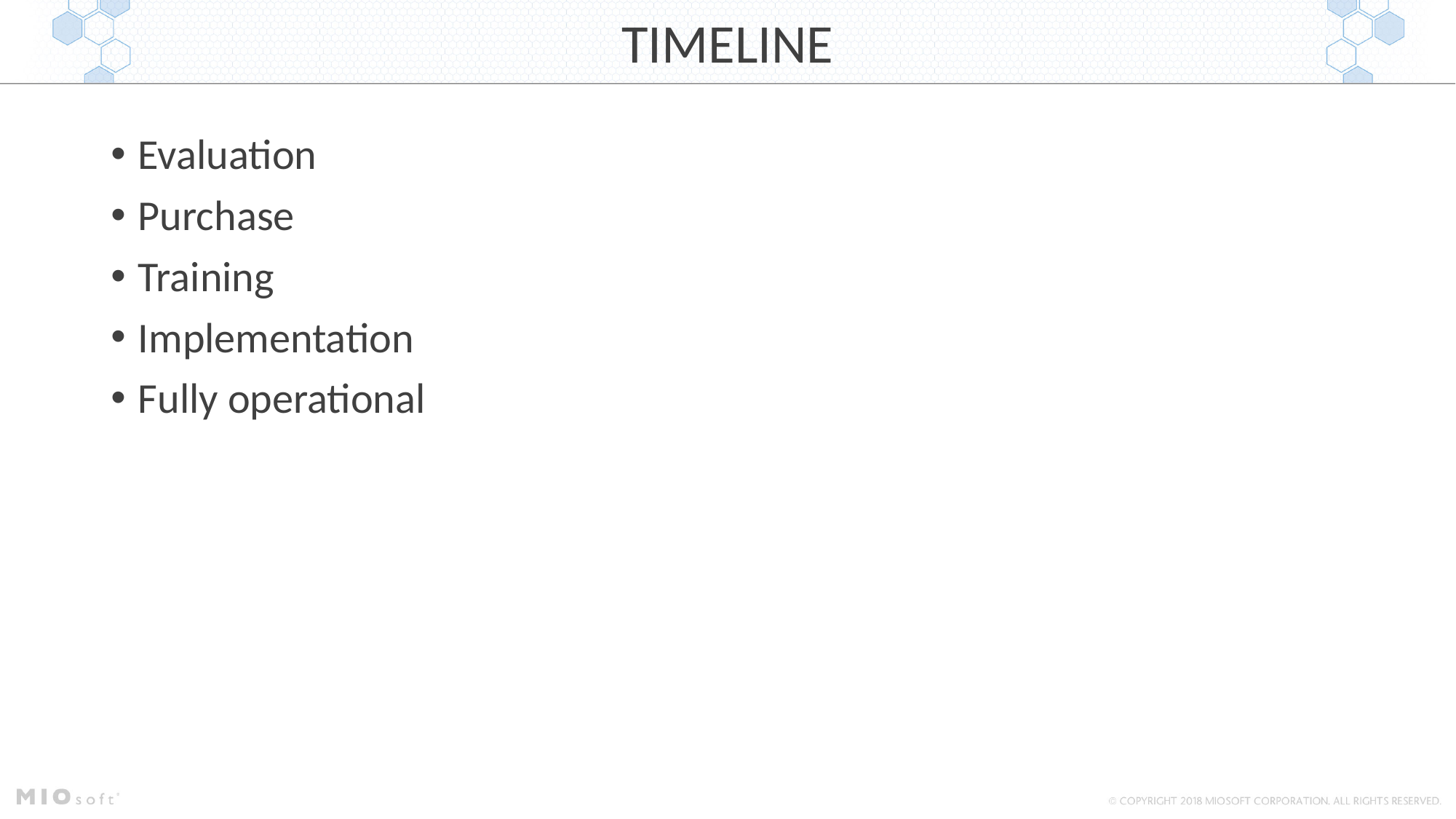

TIMELINE
Evaluation
Purchase
Training
Implementation
Fully operational